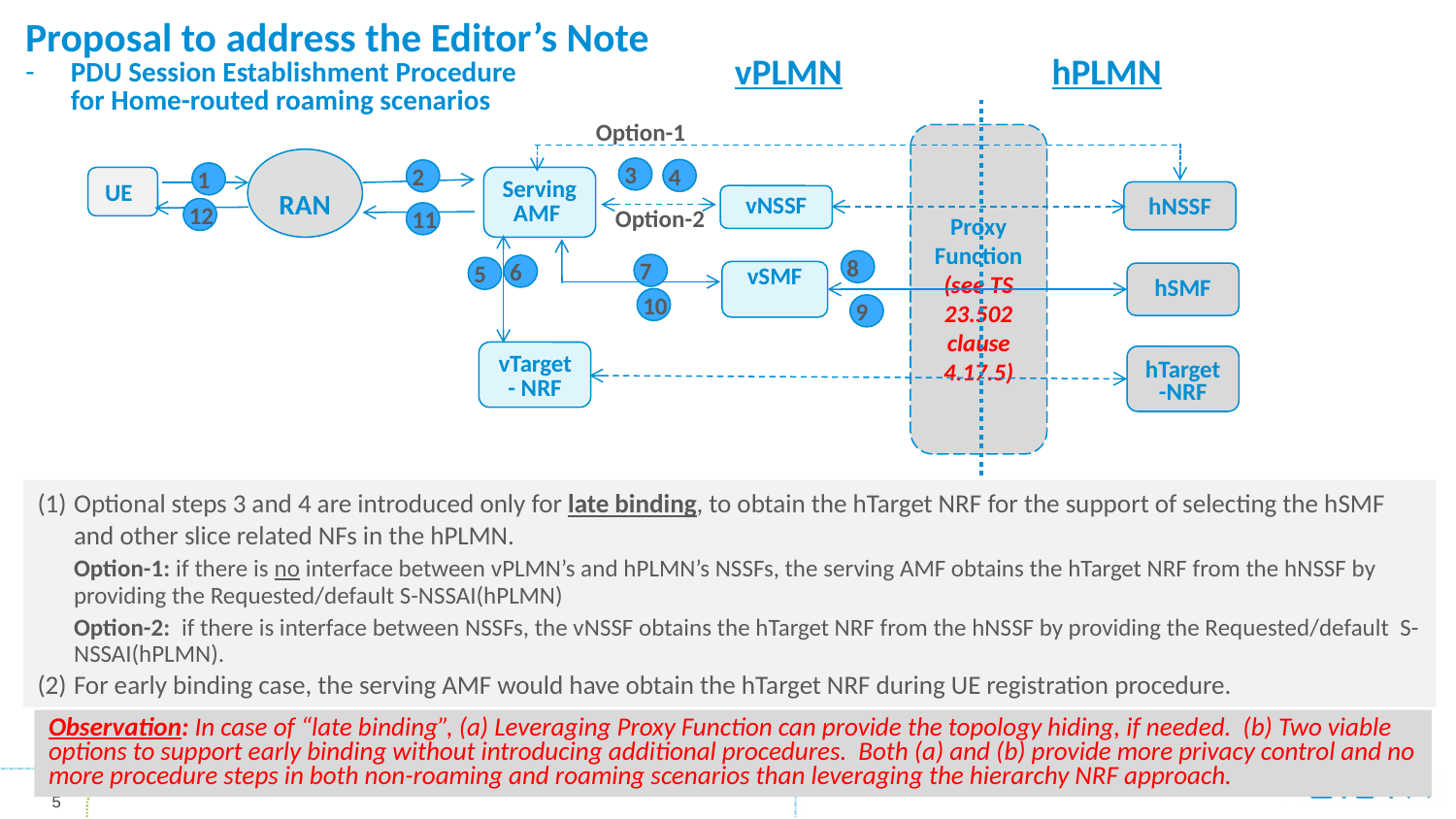

Proposal to address the Editor’s Note
PDU Session Establishment Procedure
	for Home-routed roaming scenarios
vPLMN
hPLMN
Option-1

Proxy
Function
(see TS 23.502 clause 4.17.5)

RAN
3

4

2

1

UE
Serving
AMF

hNSSF
vNSSF
12

Option-2
11

8

7

6

5

vSMF

hSMF
10

9

vTarget- NRF

hTarget
-NRF
Optional steps 3 and 4 are introduced only for late binding, to obtain the hTarget NRF for the support of selecting the hSMF and other slice related NFs in the hPLMN.
	Option-1: if there is no interface between vPLMN’s and hPLMN’s NSSFs, the serving AMF obtains the hTarget NRF from the hNSSF by providing the Requested/default S-NSSAI(hPLMN)
	Option-2:  if there is interface between NSSFs, the vNSSF obtains the hTarget NRF from the hNSSF by providing the Requested/default  S-NSSAI(hPLMN).
(2)	For early binding case, the serving AMF would have obtain the hTarget NRF during UE registration procedure.
Observation: In case of “late binding”, (a) Leveraging Proxy Function can provide the topology hiding, if needed.  (b) Two viable options to support early binding without introducing additional procedures.  Both (a) and (b) provide more privacy control and no more procedure steps in both non-roaming and roaming scenarios than leveraging the hierarchy NRF approach.